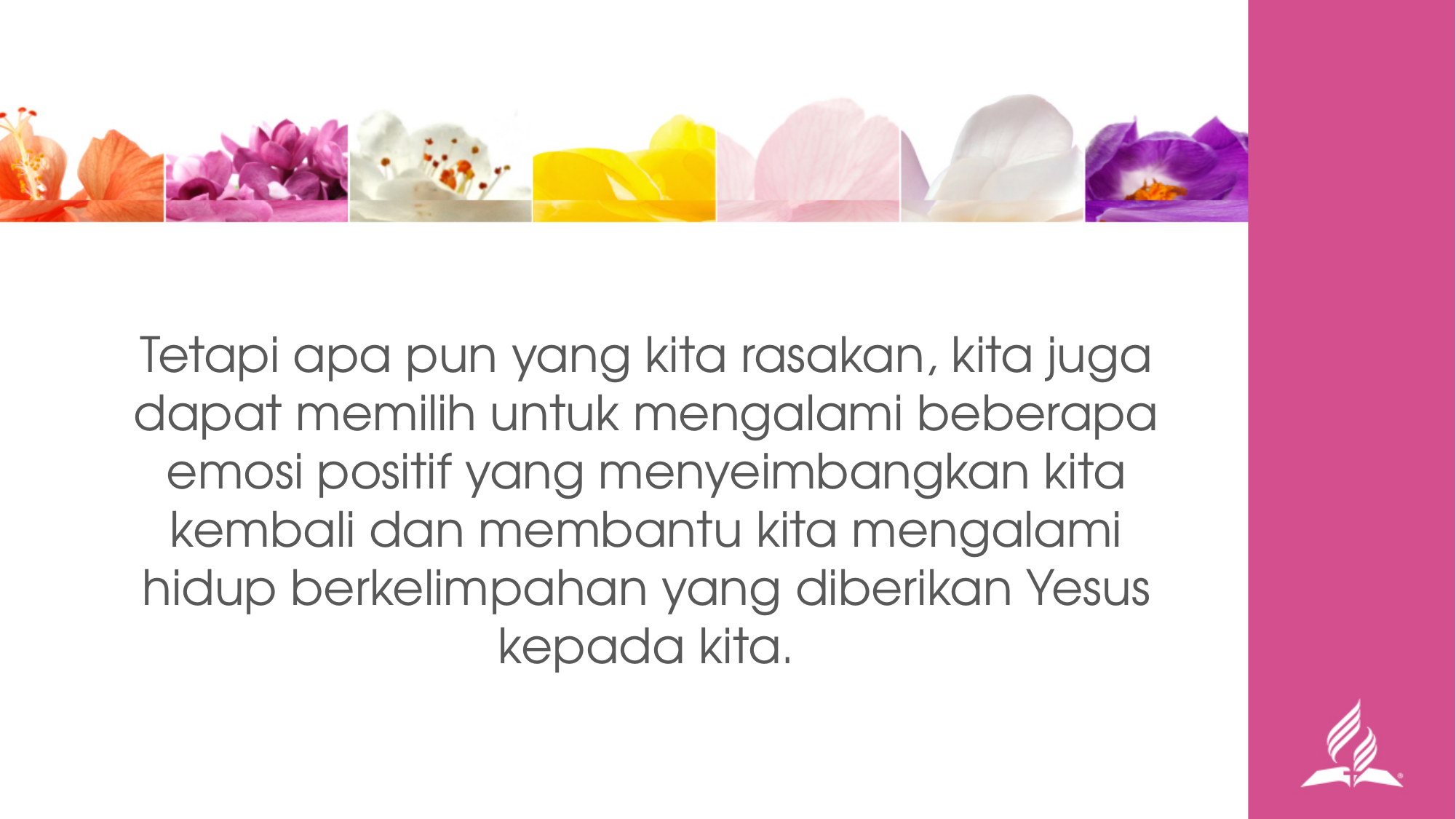

Tetapi apa pun yang kita rasakan, kita juga dapat memilih untuk mengalami beberapa emosi positif yang menyeimbangkan kita kembali dan membantu kita mengalami hidup berkelimpahan yang diberikan Yesus kepada kita.